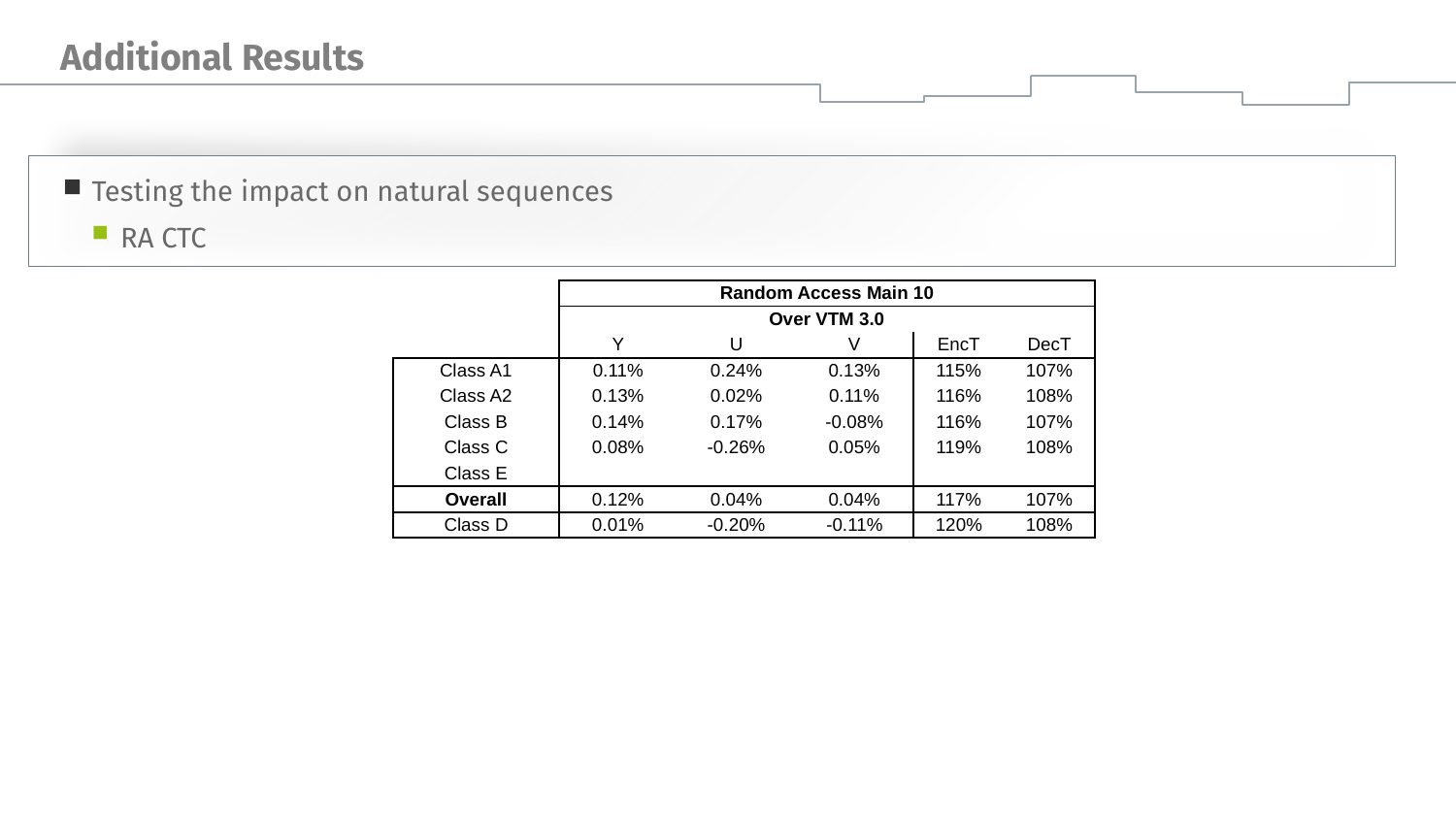

# Additional Results
Testing the impact on natural sequences
RA CTC
|  | Random Access Main 10 |  |  |  |  |
| --- | --- | --- | --- | --- | --- |
|  | Over VTM 3.0 |  |  |  |  |
|  | Y | U | V | EncT | DecT |
| Class A1 | 0.11% | 0.24% | 0.13% | 115% | 107% |
| Class A2 | 0.13% | 0.02% | 0.11% | 116% | 108% |
| Class B | 0.14% | 0.17% | -0.08% | 116% | 107% |
| Class C | 0.08% | -0.26% | 0.05% | 119% | 108% |
| Class E |  |  |  |  |  |
| Overall | 0.12% | 0.04% | 0.04% | 117% | 107% |
| Class D | 0.01% | -0.20% | -0.11% | 120% | 108% |